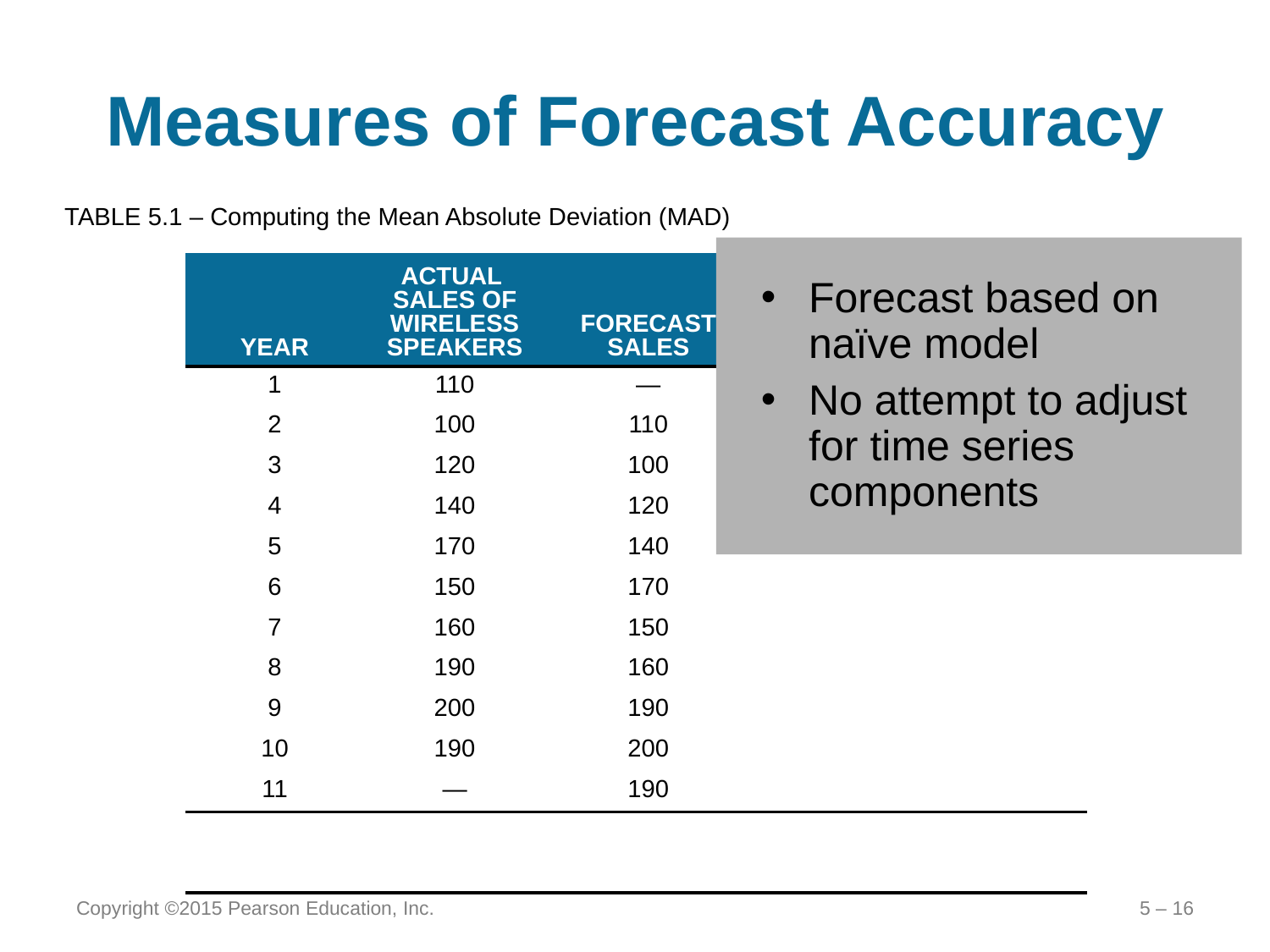

# Measures of Forecast Accuracy
TABLE 5.1 – Computing the Mean Absolute Deviation (MAD)
Forecast based on naïve model
No attempt to adjust for time series components
| YEAR | ACTUAL SALES OF WIRELESS SPEAKERS | FORECAST SALES | ABSOLUTE VALUE OF ERRORS (DEVIATION), (ACTUAL – FORECAST) |
| --- | --- | --- | --- |
| 1 | 110 | — |  |
| 2 | 100 | 110 |  |
| 3 | 120 | 100 |  |
| 4 | 140 | 120 |  |
| 5 | 170 | 140 |  |
| 6 | 150 | 170 |  |
| 7 | 160 | 150 |  |
| 8 | 190 | 160 |  |
| 9 | 200 | 190 |  |
| 10 | 190 | 200 |  |
| 11 | — | 190 |  |
|  |  |  |  |
|  |  |  |  |
Copyright ©2015 Pearson Education, Inc.
5 – 16